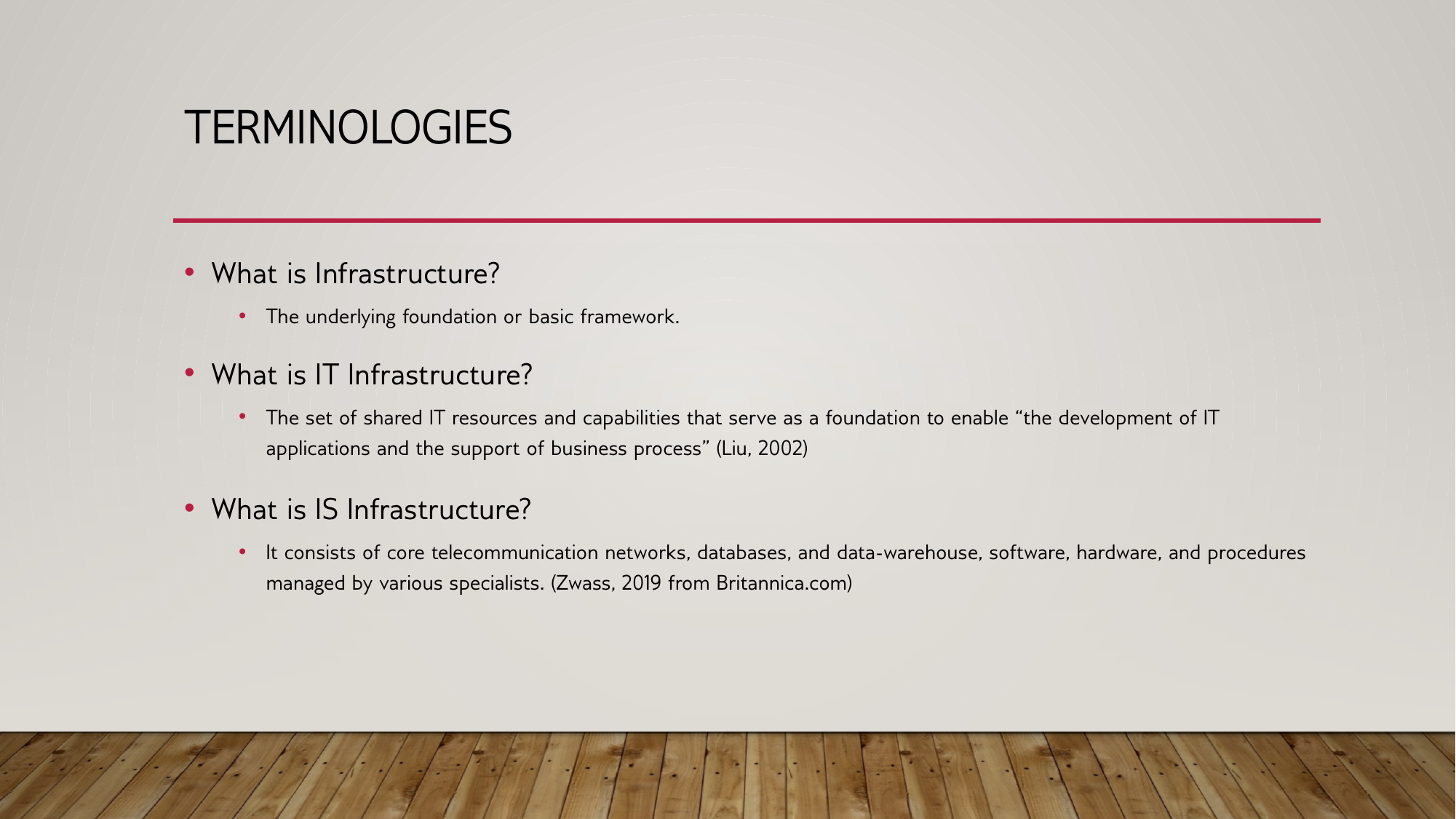

# Terminologies
What is Infrastructure?
The underlying foundation or basic framework.
What is IT Infrastructure?
The set of shared IT resources and capabilities that serve as a foundation to enable “the development of IT applications and the support of business process” (Liu, 2002)
What is IS Infrastructure?
It consists of core telecommunication networks, databases, and data-warehouse, software, hardware, and procedures managed by various specialists. (Zwass, 2019 from Britannica.com)